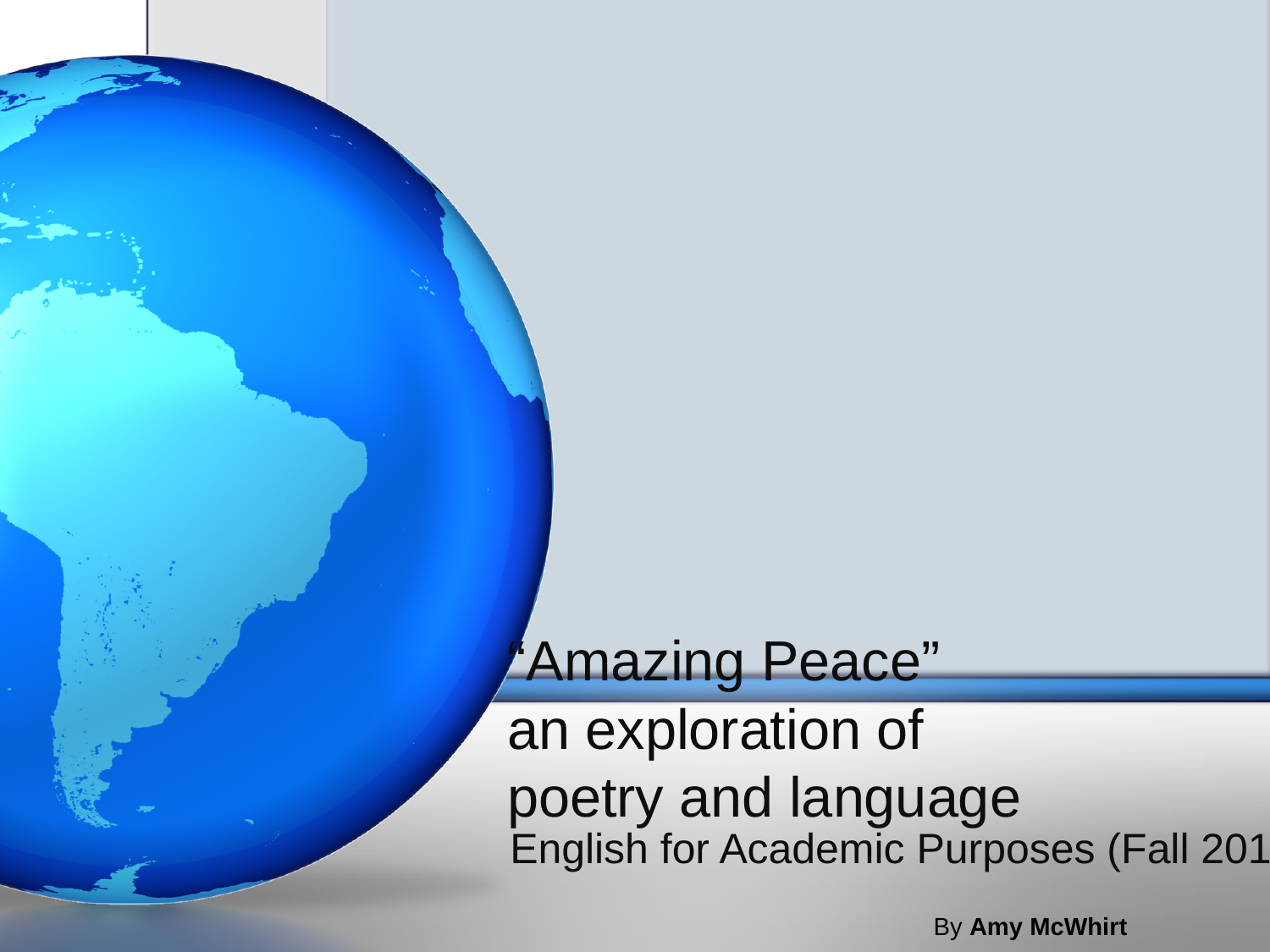

# “Amazing Peace” an exploration of poetry and language
English for Academic Purposes (Fall 2010)
By Amy McWhirt